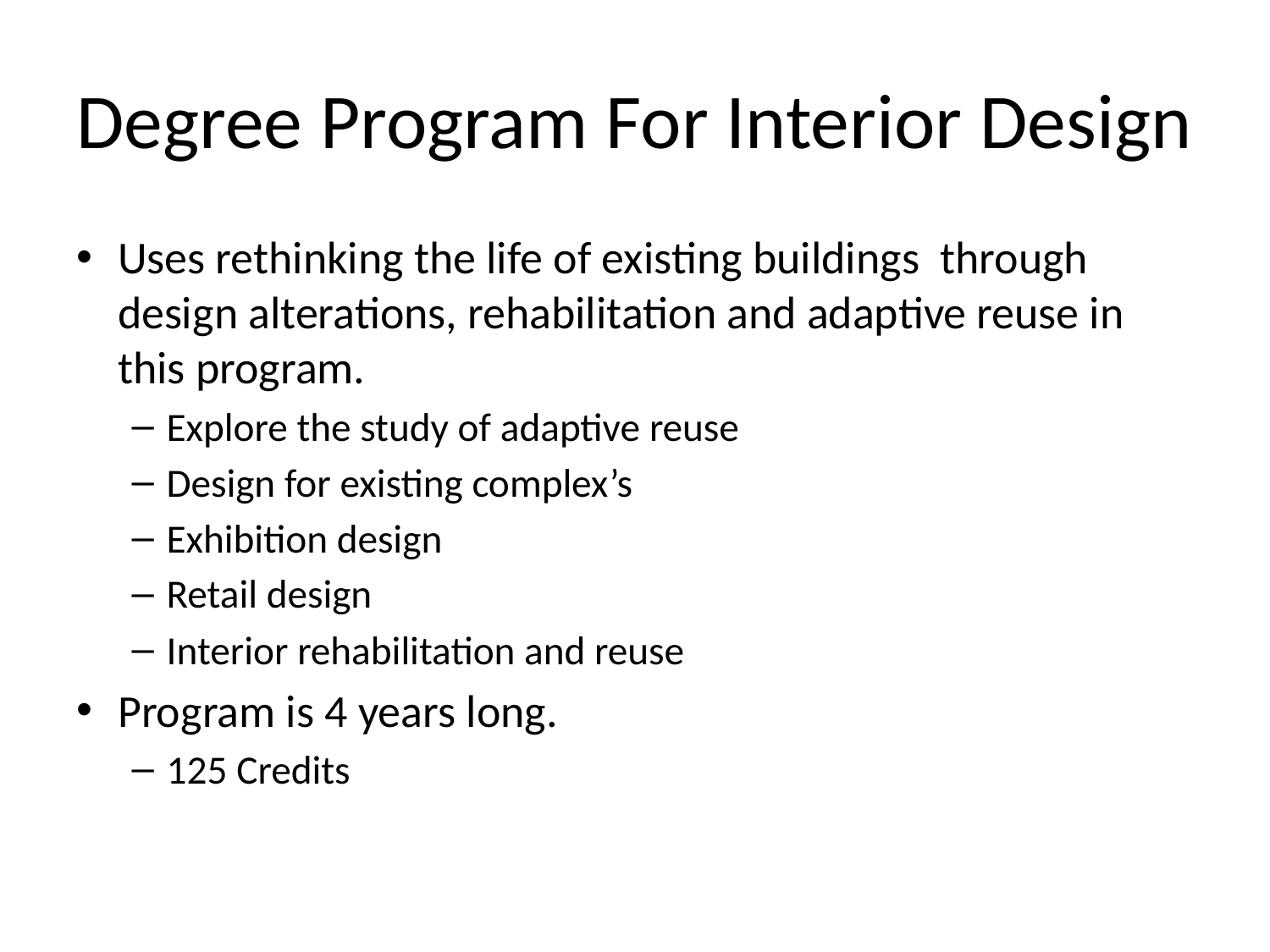

# Degree Program For Interior Design
Uses rethinking the life of existing buildings  through design alterations, rehabilitation and adaptive reuse in this program.
Explore the study of adaptive reuse
Design for existing complex’s
Exhibition design
Retail design
Interior rehabilitation and reuse
Program is 4 years long.
125 Credits